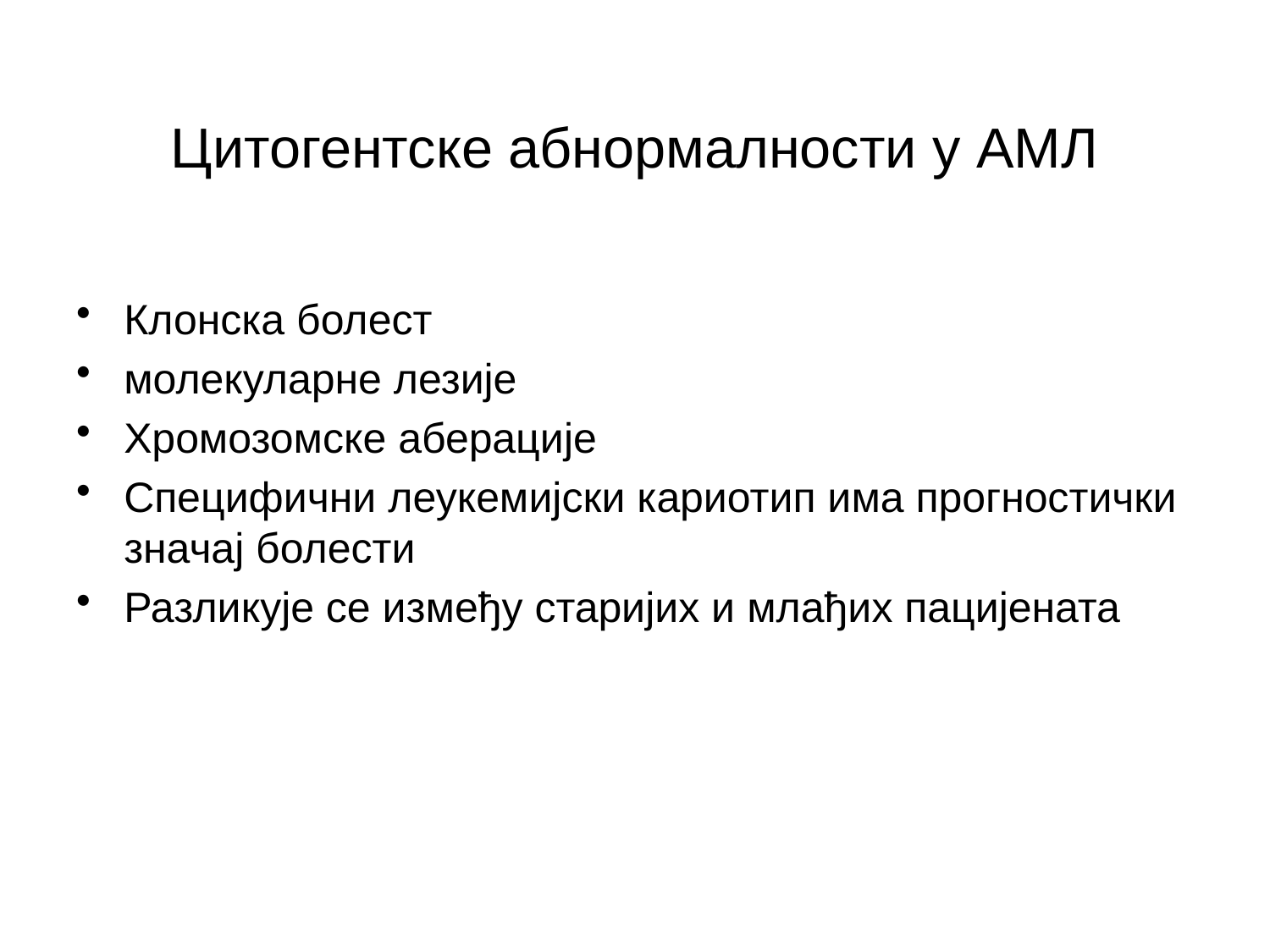

# Цитогентске абнормалности у АМЛ
Клонска болест
молекуларне лезије
Хромозомске аберације
Специфични леукемијски кариотип има прогностички значај болести
Разликује се између старијих и млађих пацијената